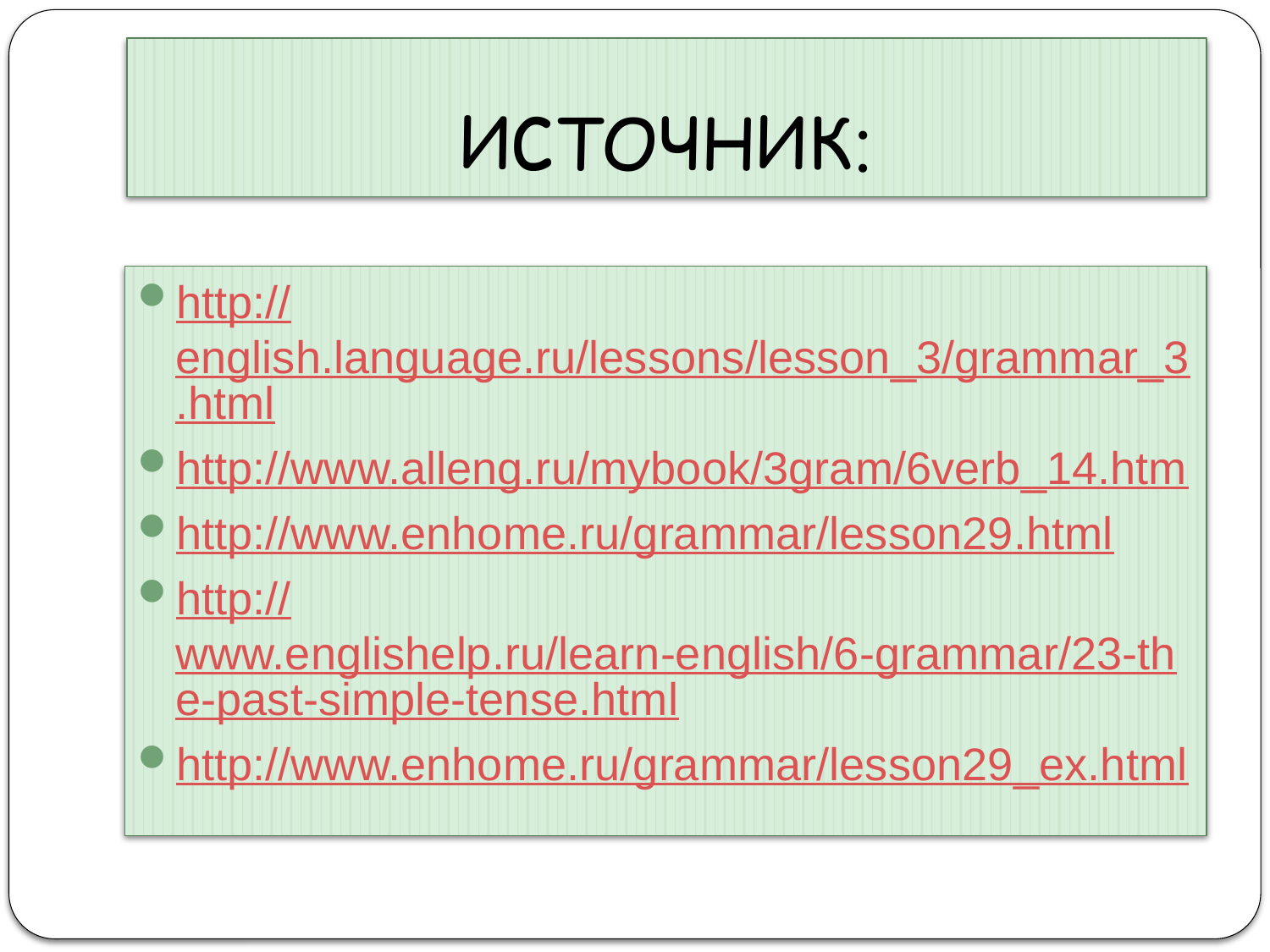

# ИСТОЧНИК:
http://english.language.ru/lessons/lesson_3/grammar_3.html
http://www.alleng.ru/mybook/3gram/6verb_14.htm
http://www.enhome.ru/grammar/lesson29.html
http://www.englishelp.ru/learn-english/6-grammar/23-the-past-simple-tense.html
http://www.enhome.ru/grammar/lesson29_ex.html